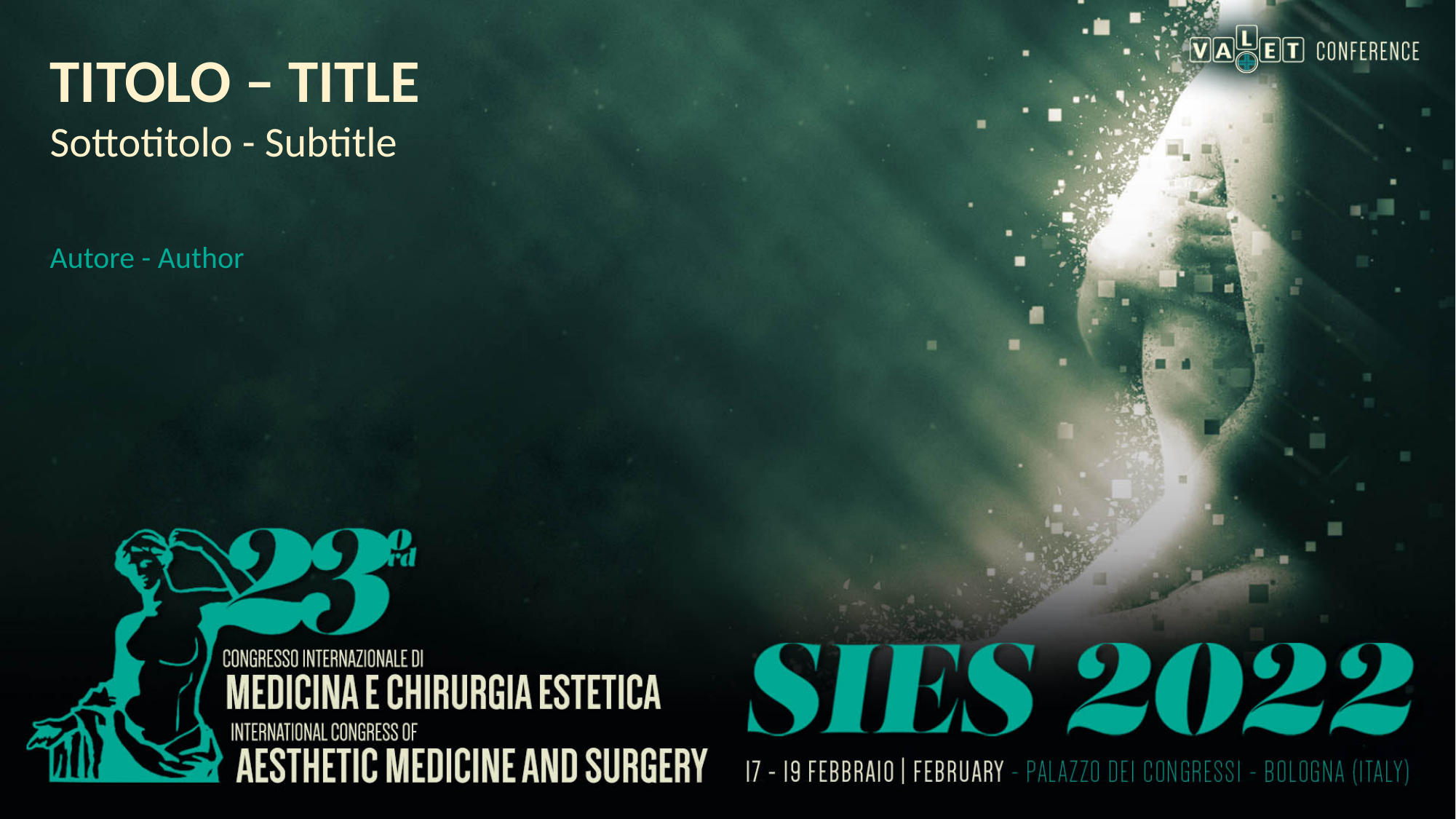

TITOLO – TITLE
Sottotitolo - Subtitle

Autore - Author